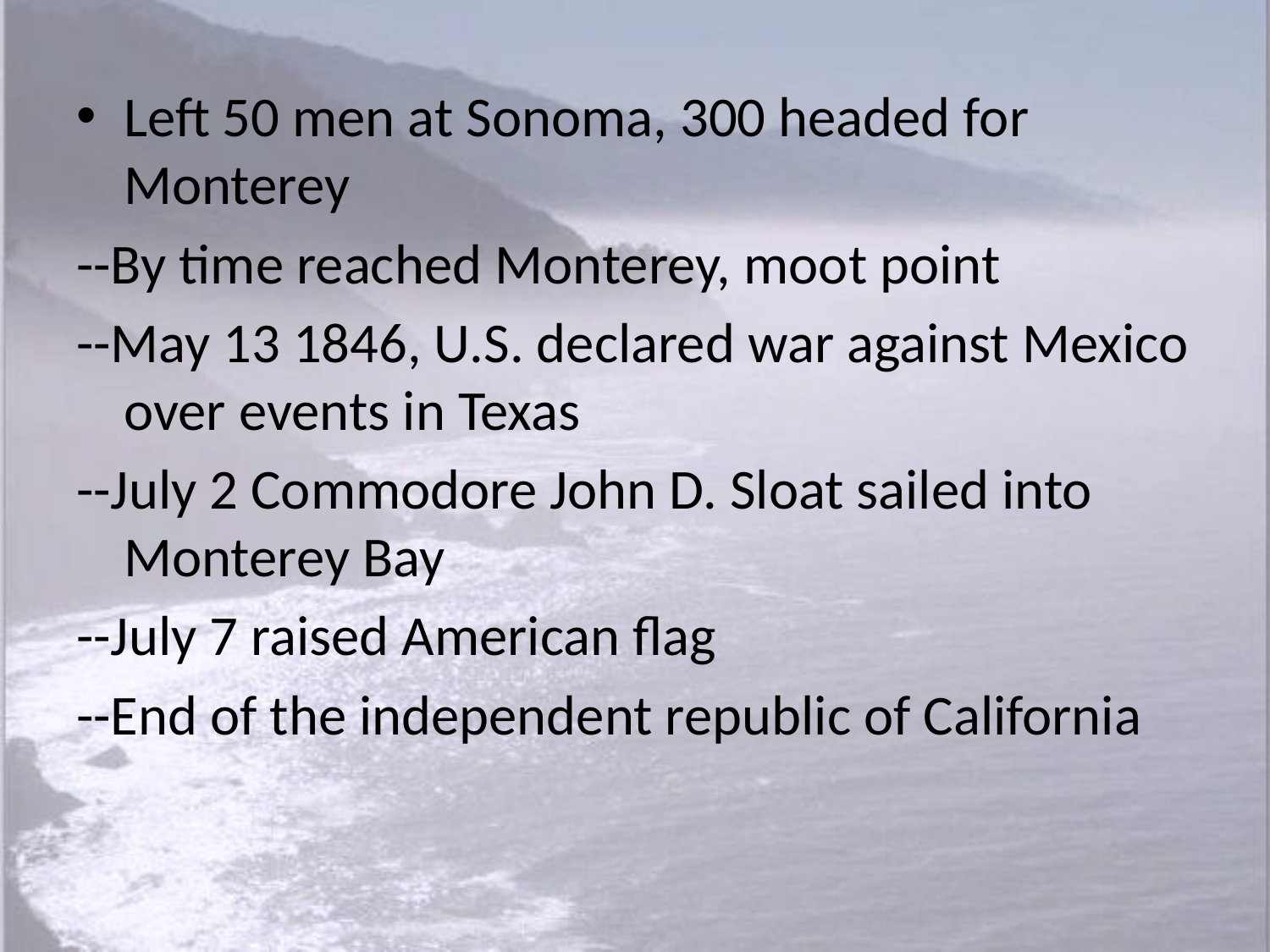

Left 50 men at Sonoma, 300 headed for Monterey
--By time reached Monterey, moot point
--May 13 1846, U.S. declared war against Mexico over events in Texas
--July 2 Commodore John D. Sloat sailed into Monterey Bay
--July 7 raised American flag
--End of the independent republic of California